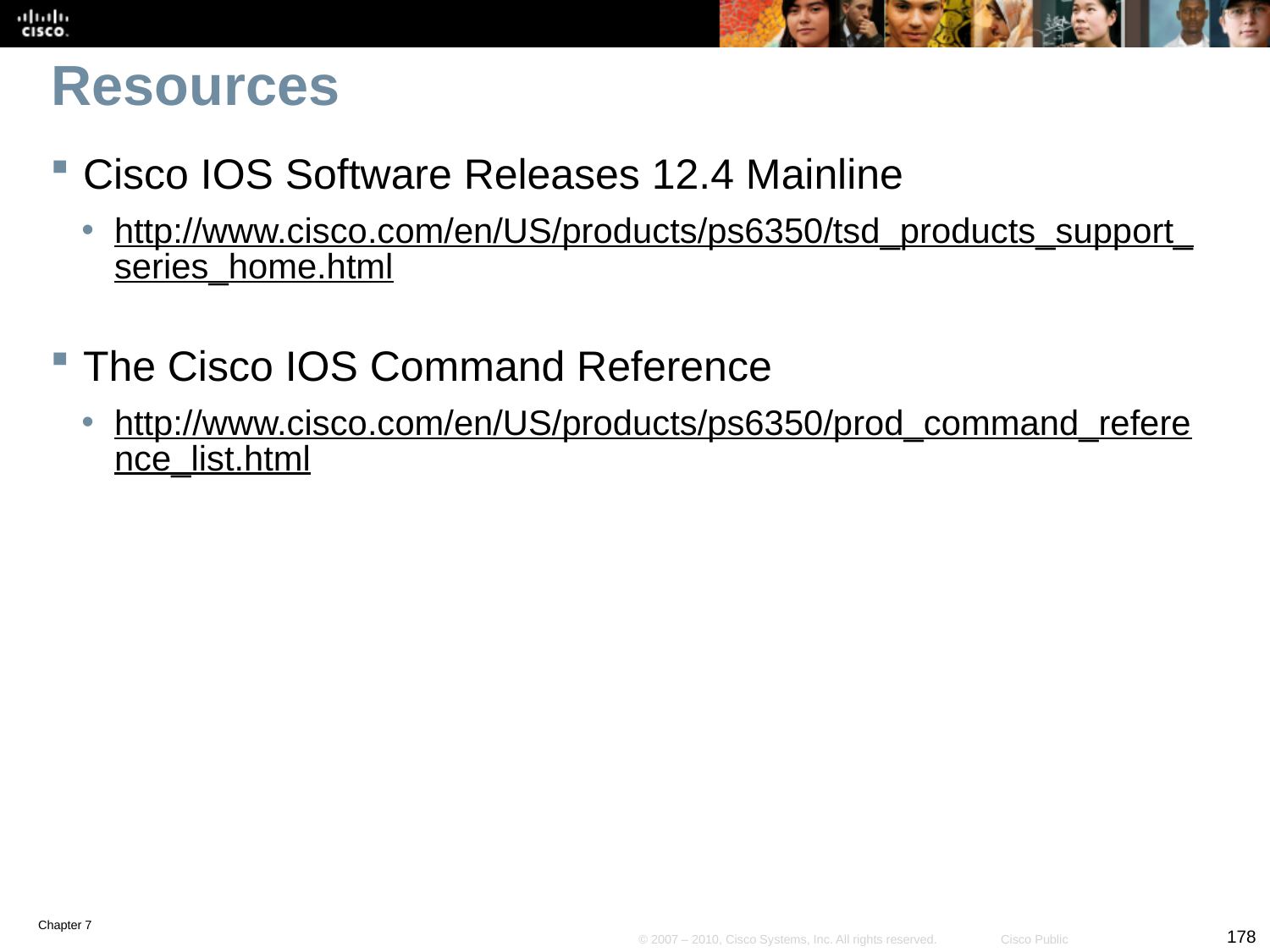

# Resources
Cisco IOS Software Releases 12.4 Mainline
http://www.cisco.com/en/US/products/ps6350/tsd_products_support_series_home.html
The Cisco IOS Command Reference
http://www.cisco.com/en/US/products/ps6350/prod_command_reference_list.html